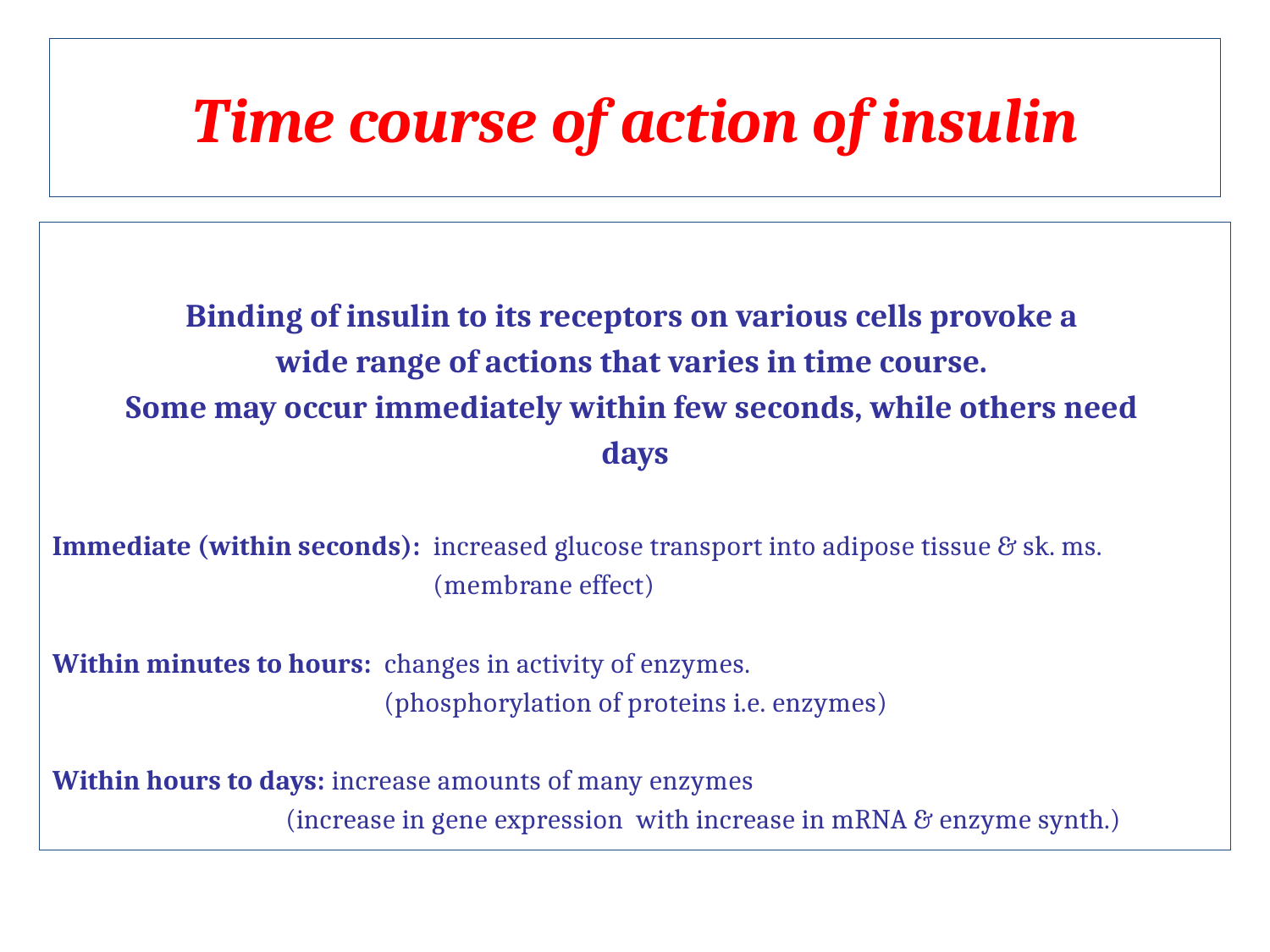

# Time course of action of insulin

Binding of insulin to its receptors on various cells provoke a
wide range of actions that varies in time course.
Some may occur immediately within few seconds, while others need
days

Immediate (within seconds):  increased glucose transport into adipose tissue & sk. ms.
                                                              (membrane effect)

Within minutes to hours:  changes in activity of enzymes.
                                                      (phosphorylation of proteins i.e. enzymes)

Within hours to days: increase amounts of many enzymes
                                      (increase in gene expression  with increase in mRNA & enzyme synth.)